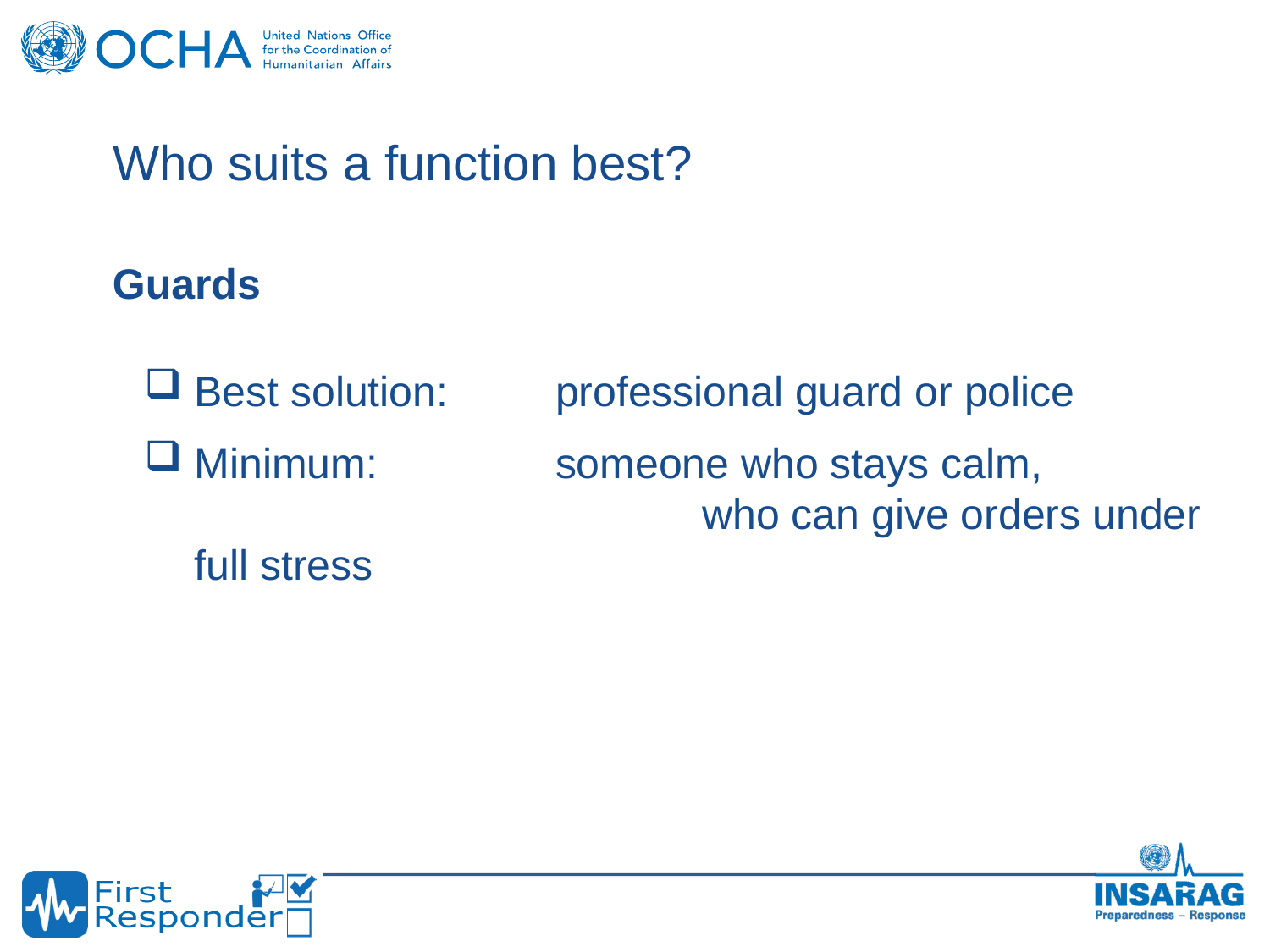

Who suits a function best?
Guards
Best solution:	professional guard or police
Minimum:	someone who stays calm,
 			who can give orders under full stress